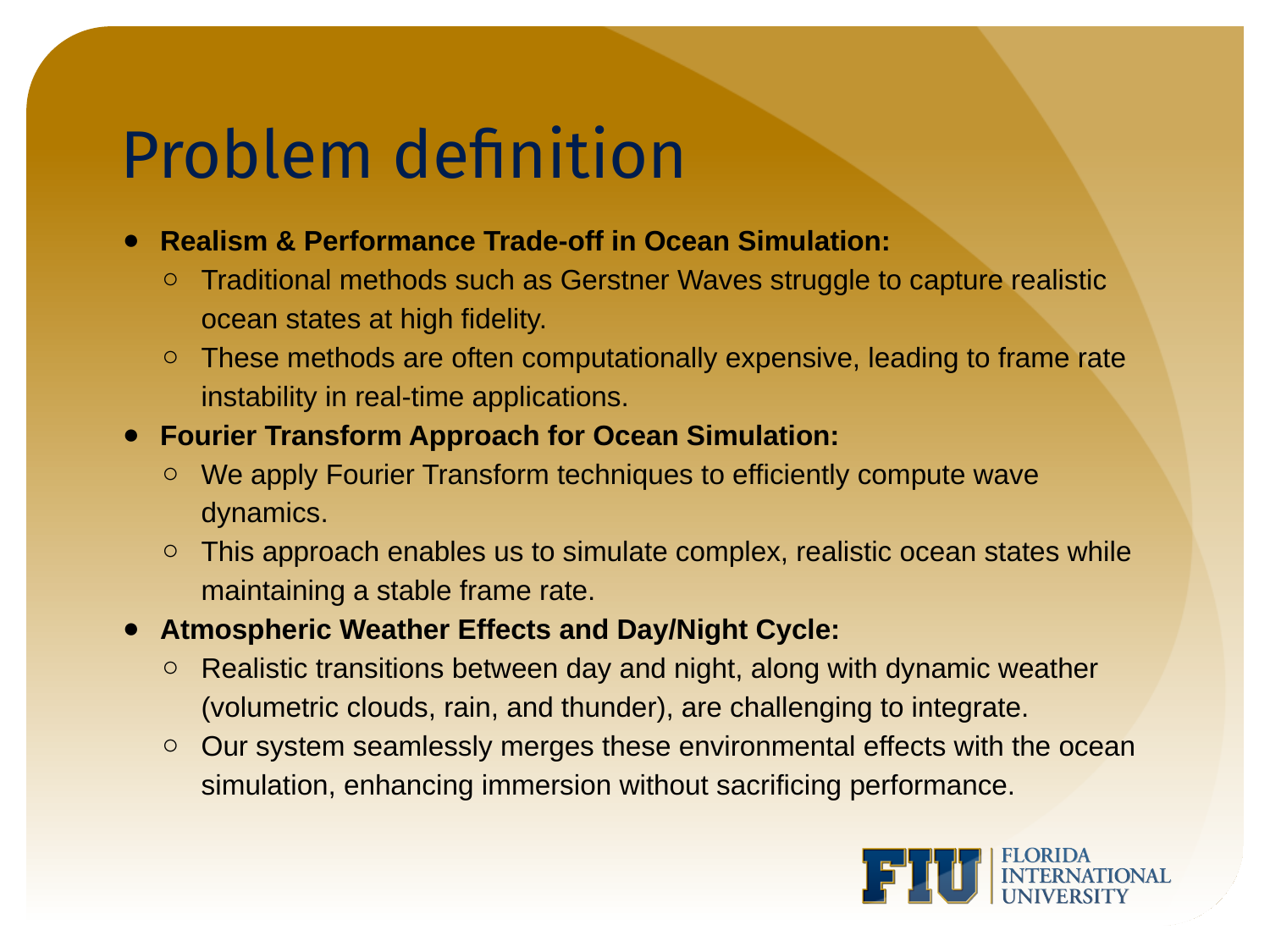

# Problem definition
Realism & Performance Trade-off in Ocean Simulation:
Traditional methods such as Gerstner Waves struggle to capture realistic ocean states at high fidelity.
These methods are often computationally expensive, leading to frame rate instability in real-time applications.
Fourier Transform Approach for Ocean Simulation:
We apply Fourier Transform techniques to efficiently compute wave dynamics.
This approach enables us to simulate complex, realistic ocean states while maintaining a stable frame rate.
Atmospheric Weather Effects and Day/Night Cycle:
Realistic transitions between day and night, along with dynamic weather (volumetric clouds, rain, and thunder), are challenging to integrate.
Our system seamlessly merges these environmental effects with the ocean simulation, enhancing immersion without sacrificing performance.